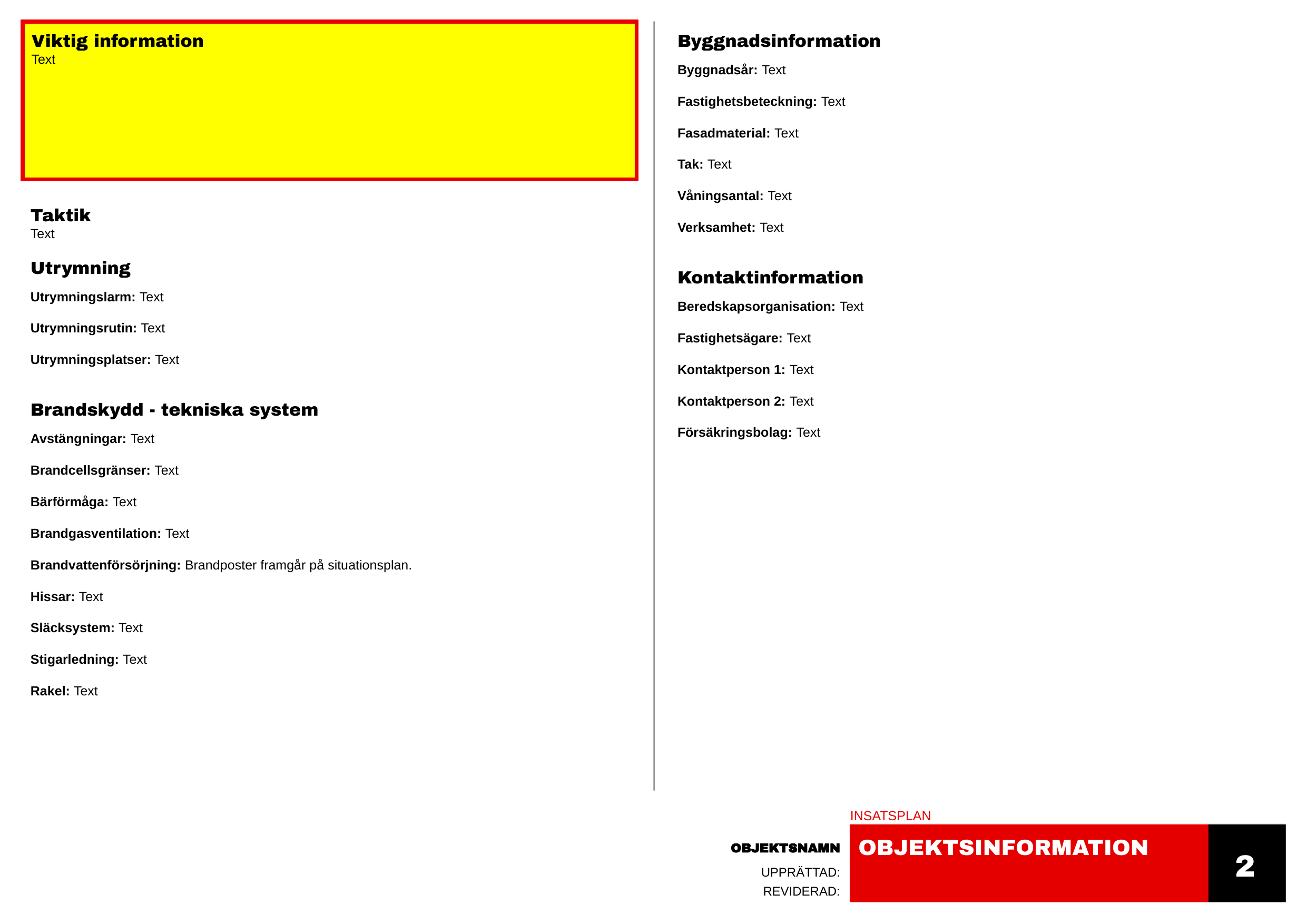

Viktig information
Text
Byggnadsinformation

Byggnadsår: Text

Fastighetsbeteckning: Text

Fasadmaterial: Text

Tak: Text

Våningsantal: Text

Verksamhet: Text

Kontaktinformation

Beredskapsorganisation: Text

Fastighetsägare: Text

Kontaktperson 1: Text

Kontaktperson 2: Text

Försäkringsbolag: Text

Taktik
Text

Utrymning

Utrymningslarm: Text

Utrymningsrutin: Text

Utrymningsplatser: Text

Brandskydd - tekniska system

Avstängningar: Text

Brandcellsgränser: Text

Bärförmåga: Text

Brandgasventilation: Text

Brandvattenförsörjning: Brandposter framgår på situationsplan.

Hissar: Text

Släcksystem: Text

Stigarledning: Text

Rakel: Text
INSATSPLANN
OBJEKTSINFORMATION
OBJEKTSNAMN

UPPRÄTTAD:

REVIDERAD:
2